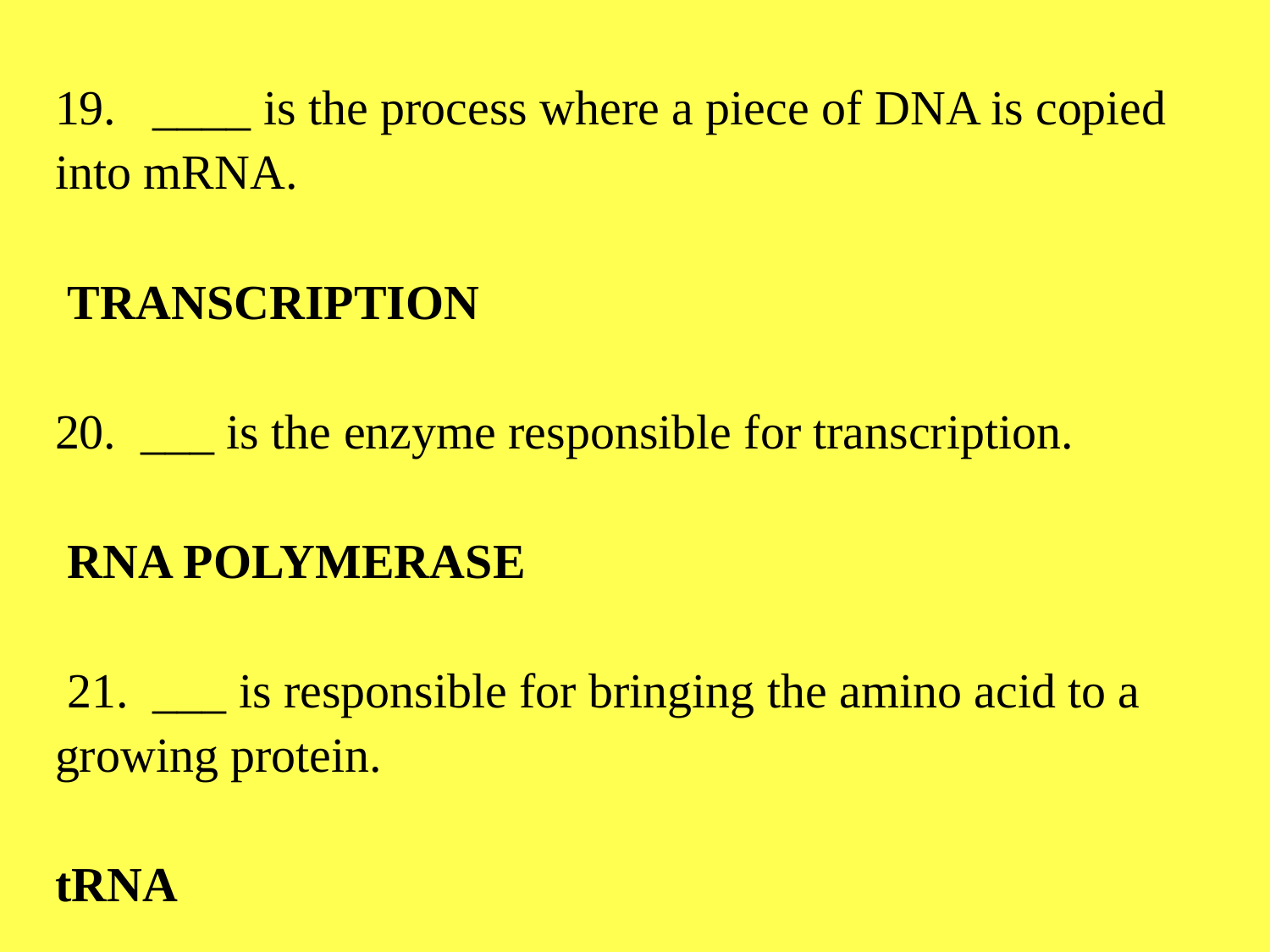

19.   ____ is the process where a piece of DNA is copied into mRNA.

 TRANSCRIPTION

20.  ___ is the enzyme responsible for transcription.

 RNA POLYMERASE

 21.  ___ is responsible for bringing the amino acid to a growing protein.

tRNA